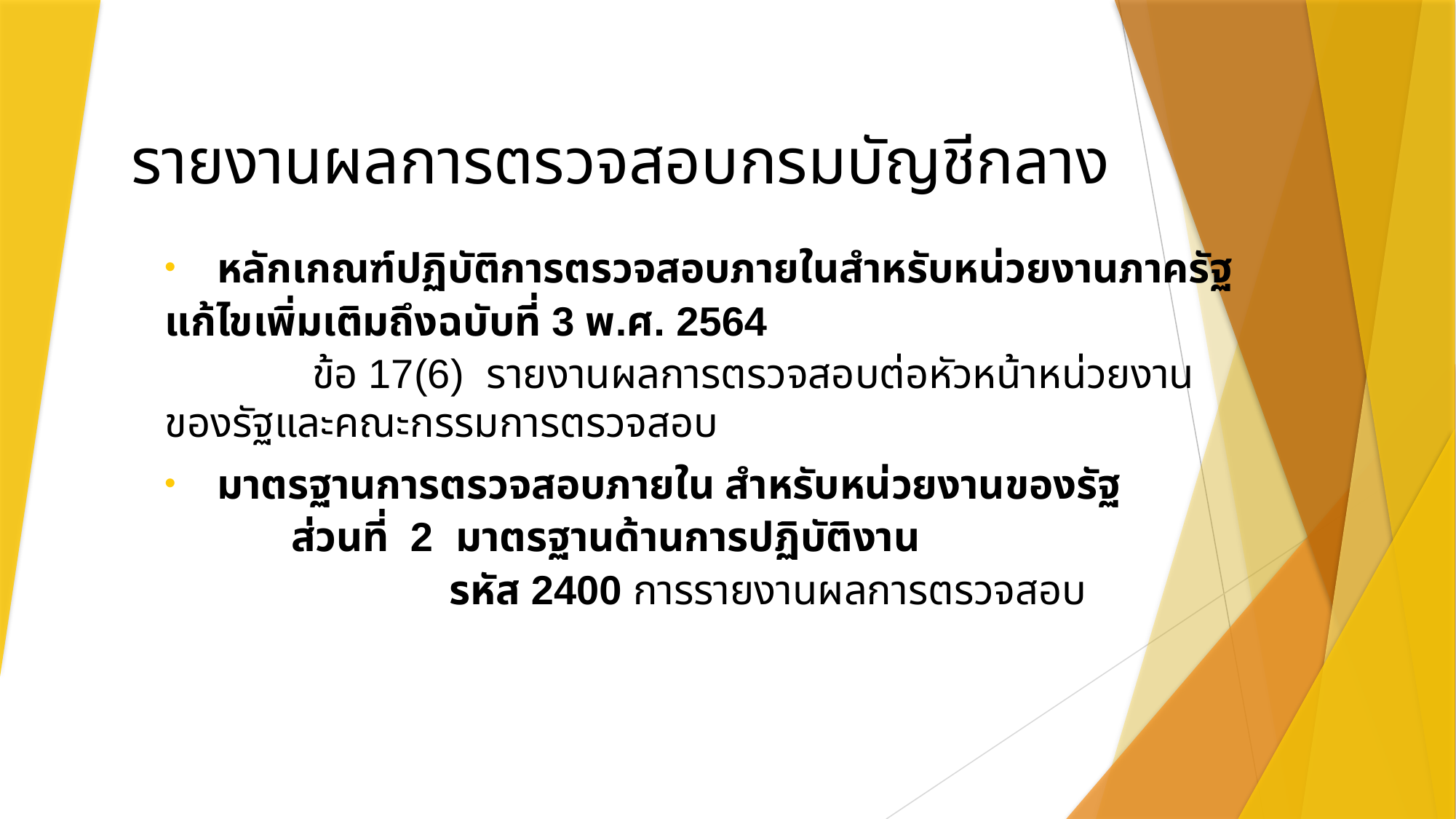

# รายงานผลการตรวจสอบกรมบัญชีกลาง
หลักเกณฑ์ปฏิบัติการตรวจสอบภายในสำหรับหน่วยงานภาครัฐ
แก้ไขเพิ่มเติมถึงฉบับที่ 3 พ.ศ. 2564
              ข้อ 17(6)  รายงานผลการตรวจสอบต่อหัวหน้าหน่วยงานของรัฐและคณะกรรมการตรวจสอบ
มาตรฐานการตรวจสอบภายใน สำหรับหน่วยงานของรัฐ
            ส่วนที่  2  มาตรฐานด้านการปฏิบัติงาน
                           รหัส 2400 การรายงานผลการตรวจสอบ